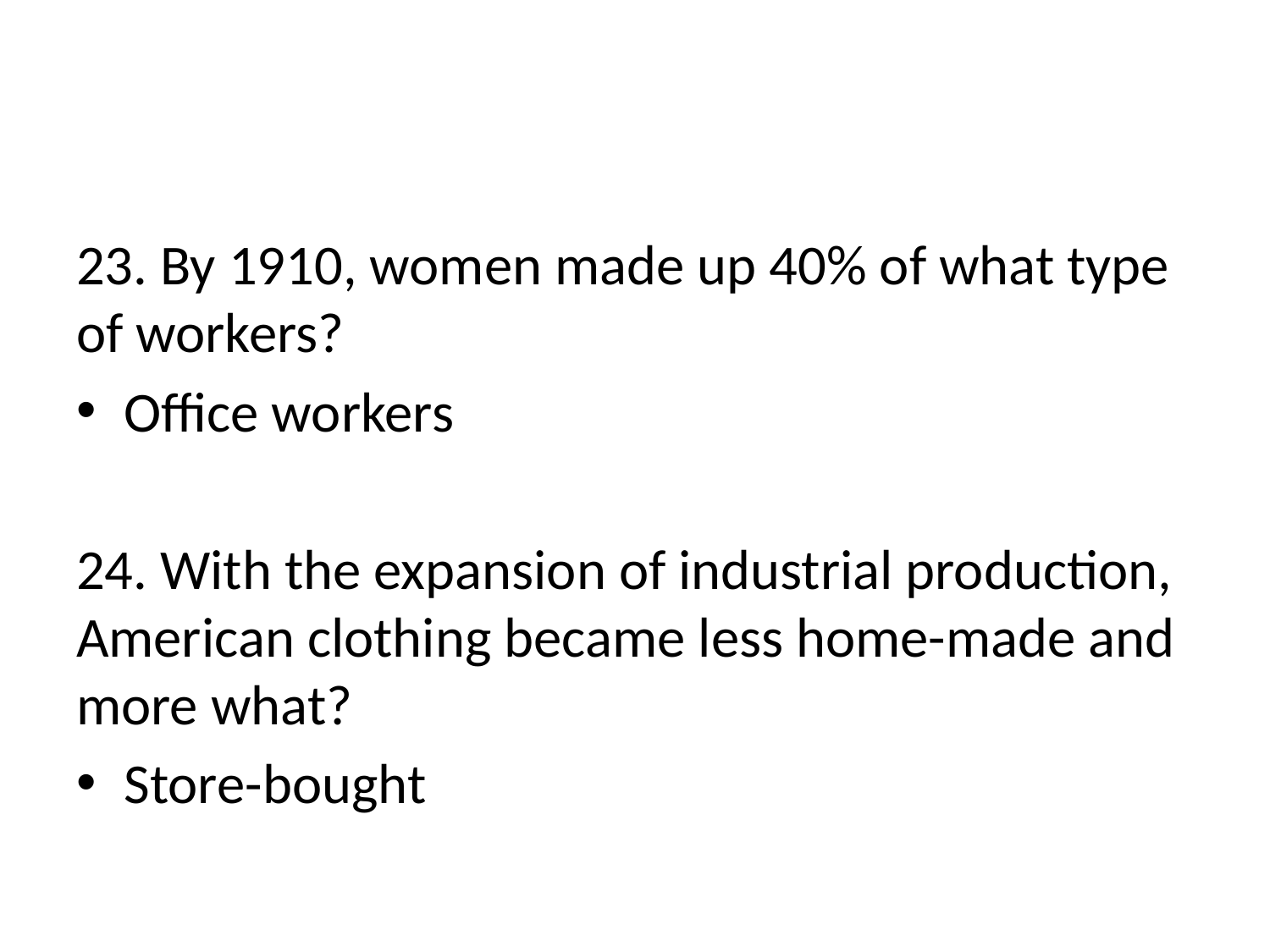

#
23. By 1910, women made up 40% of what type of workers?
Office workers

24. With the expansion of industrial production, American clothing became less home-made and more what?
Store-bought